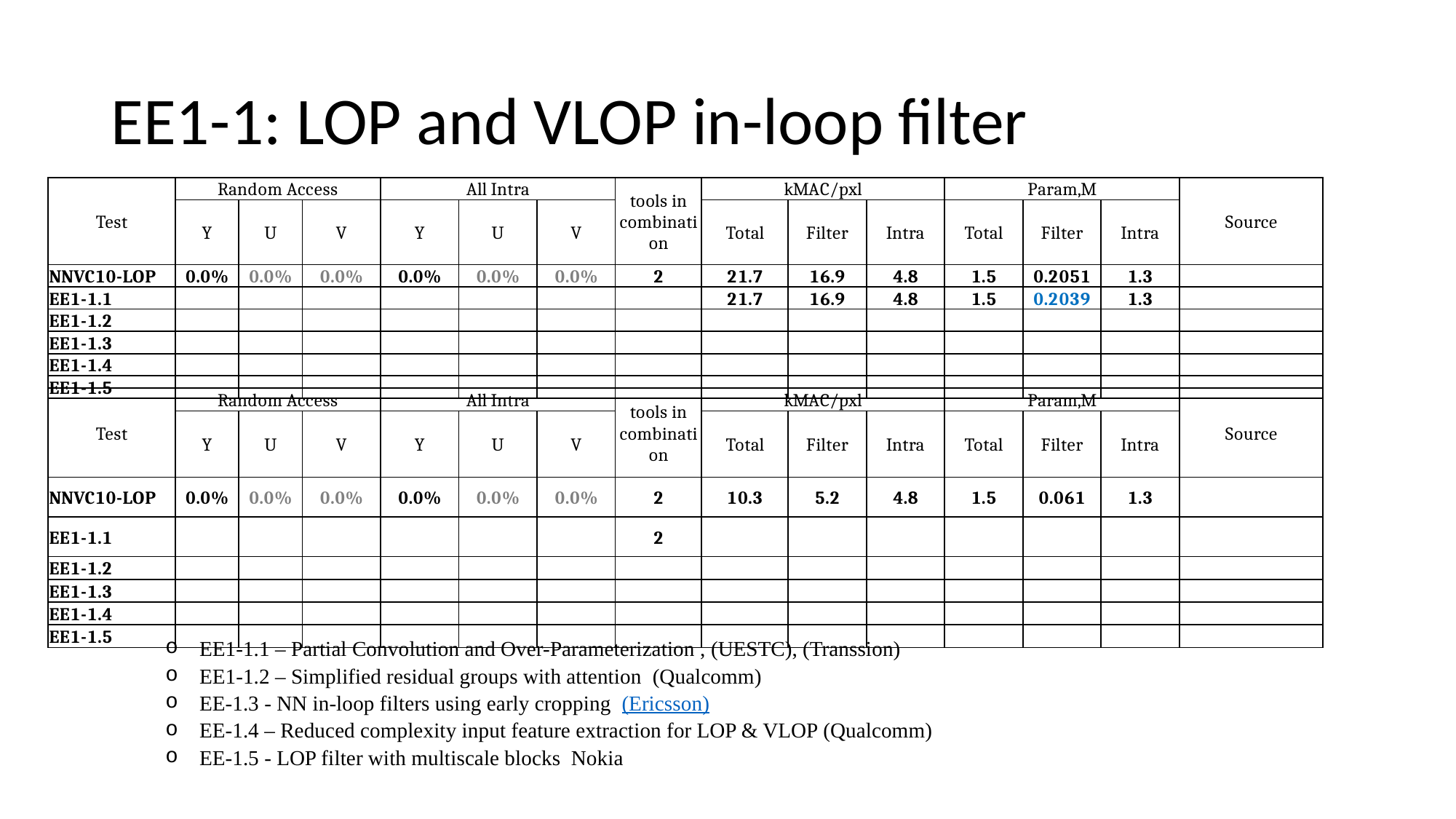

# EE1-1: LOP and VLOP in-loop filter
| Test | Random Access |  |  | All Intra |  |  | tools in combination | kMAC/pxl |  |  | Param,M |  |  | Source |
| --- | --- | --- | --- | --- | --- | --- | --- | --- | --- | --- | --- | --- | --- | --- |
|  | Y | U | V | Y | U | V |  | Total | Filter | Intra | Total | Filter | Intra |  |
| NNVC10-LOP | 0.0% | 0.0% | 0.0% | 0.0% | 0.0% | 0.0% | 2 | 21.7 | 16.9 | 4.8 | 1.5 | 0.2051 | 1.3 |  |
| EE1-1.1 |  |  |  |  |  |  |  | 21.7 | 16.9 | 4.8 | 1.5 | 0.2039 | 1.3 |  |
| EE1-1.2 |  |  |  |  |  |  |  |  |  |  |  |  |  |  |
| EE1-1.3 |  |  |  |  |  |  |  |  |  |  |  |  |  |  |
| EE1-1.4 |  |  |  |  |  |  |  |  |  |  |  |  |  |  |
| EE1-1.5 |  |  |  |  |  |  |  |  |  |  |  |  |  |  |
| Test | Random Access |  |  | All Intra |  |  | tools in combination | kMAC/pxl |  |  | Param,M |  |  | Source |
| --- | --- | --- | --- | --- | --- | --- | --- | --- | --- | --- | --- | --- | --- | --- |
|  | Y | U | V | Y | U | V |  | Total | Filter | Intra | Total | Filter | Intra |  |
| NNVC10-LOP | 0.0% | 0.0% | 0.0% | 0.0% | 0.0% | 0.0% | 2 | 10.3 | 5.2 | 4.8 | 1.5 | 0.061 | 1.3 |  |
| EE1-1.1 |  |  |  |  |  |  | 2 |  |  |  |  |  |  |  |
| EE1-1.2 |  |  |  |  |  |  |  |  |  |  |  |  |  |  |
| EE1-1.3 |  |  |  |  |  |  |  |  |  |  |  |  |  |  |
| EE1-1.4 |  |  |  |  |  |  |  |  |  |  |  |  |  |  |
| EE1-1.5 |  |  |  |  |  |  |  |  |  |  |  |  |  |  |
EE1-1.1 – Partial Convolution and Over-Parameterization , (UESTC), (Transsion)
EE1-1.2 – Simplified residual groups with attention  (Qualcomm)
EE-1.3 - NN in-loop filters using early cropping  (Ericsson)
EE-1.4 – Reduced complexity input feature extraction for LOP & VLOP (Qualcomm)
EE-1.5 - LOP filter with multiscale blocks  Nokia